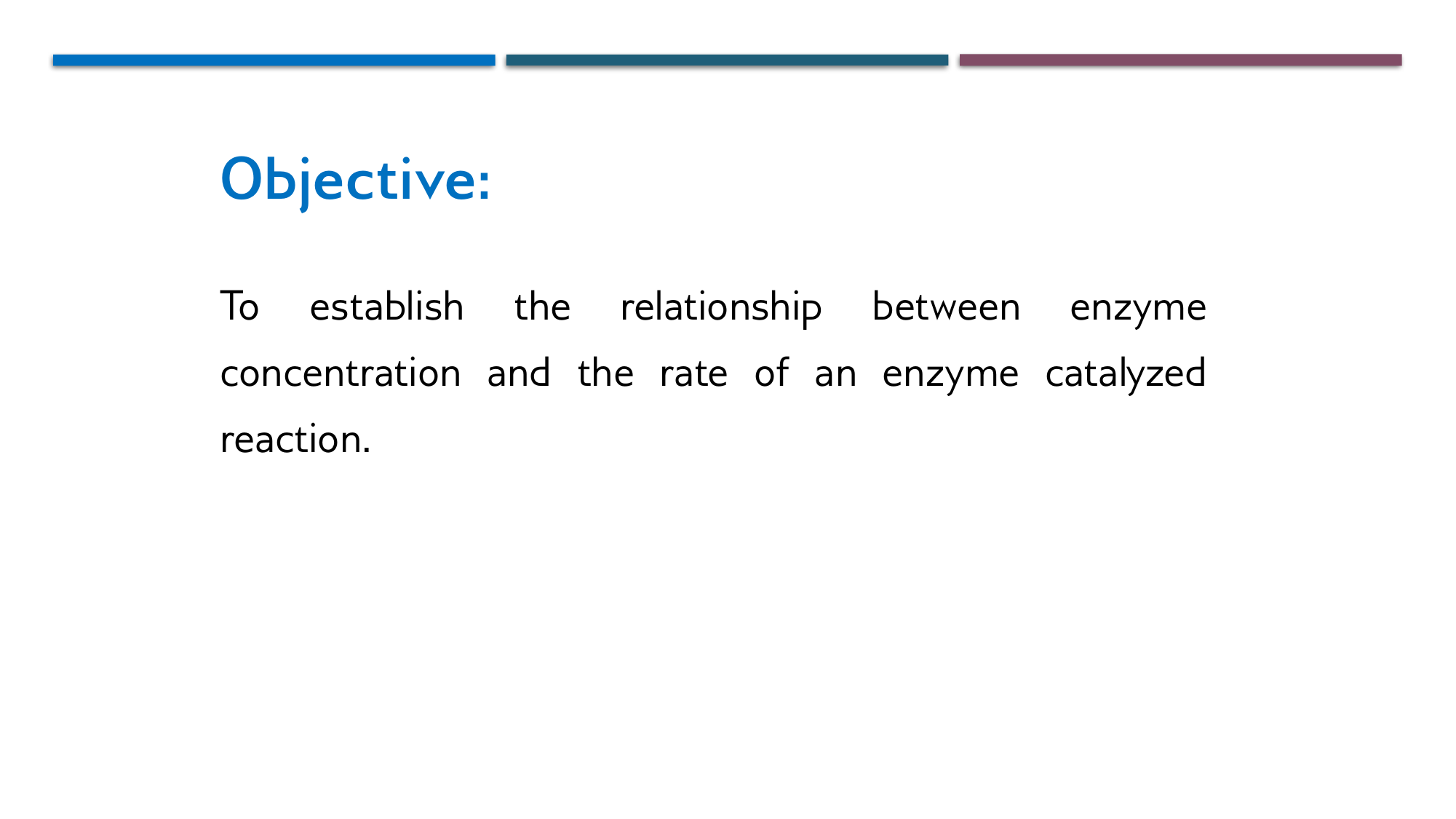

Objective:

To establish the relationship between enzyme concentration and the rate of an enzyme catalyzed reaction.